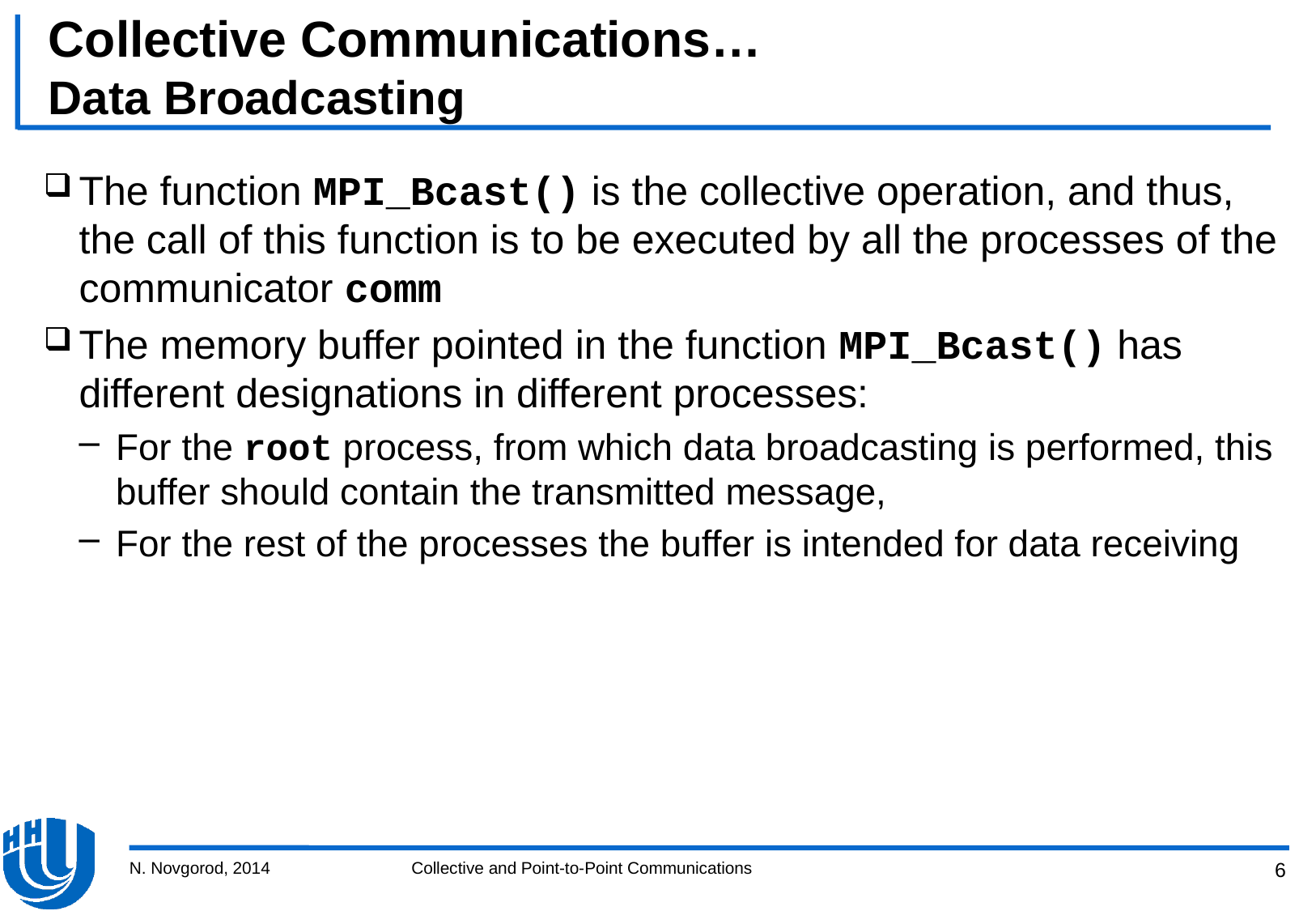

# Collective Communications… Data Broadcasting
The function MPI_Bcast() is the collective operation, and thus, the call of this function is to be executed by all the processes of the communicator comm
The memory buffer pointed in the function MPI_Bcast() has different designations in different processes:
For the root process, from which data broadcasting is performed, this buffer should contain the transmitted message,
For the rest of the processes the buffer is intended for data receiving
N. Novgorod, 2014
Collective and Point-to-Point Communications
6